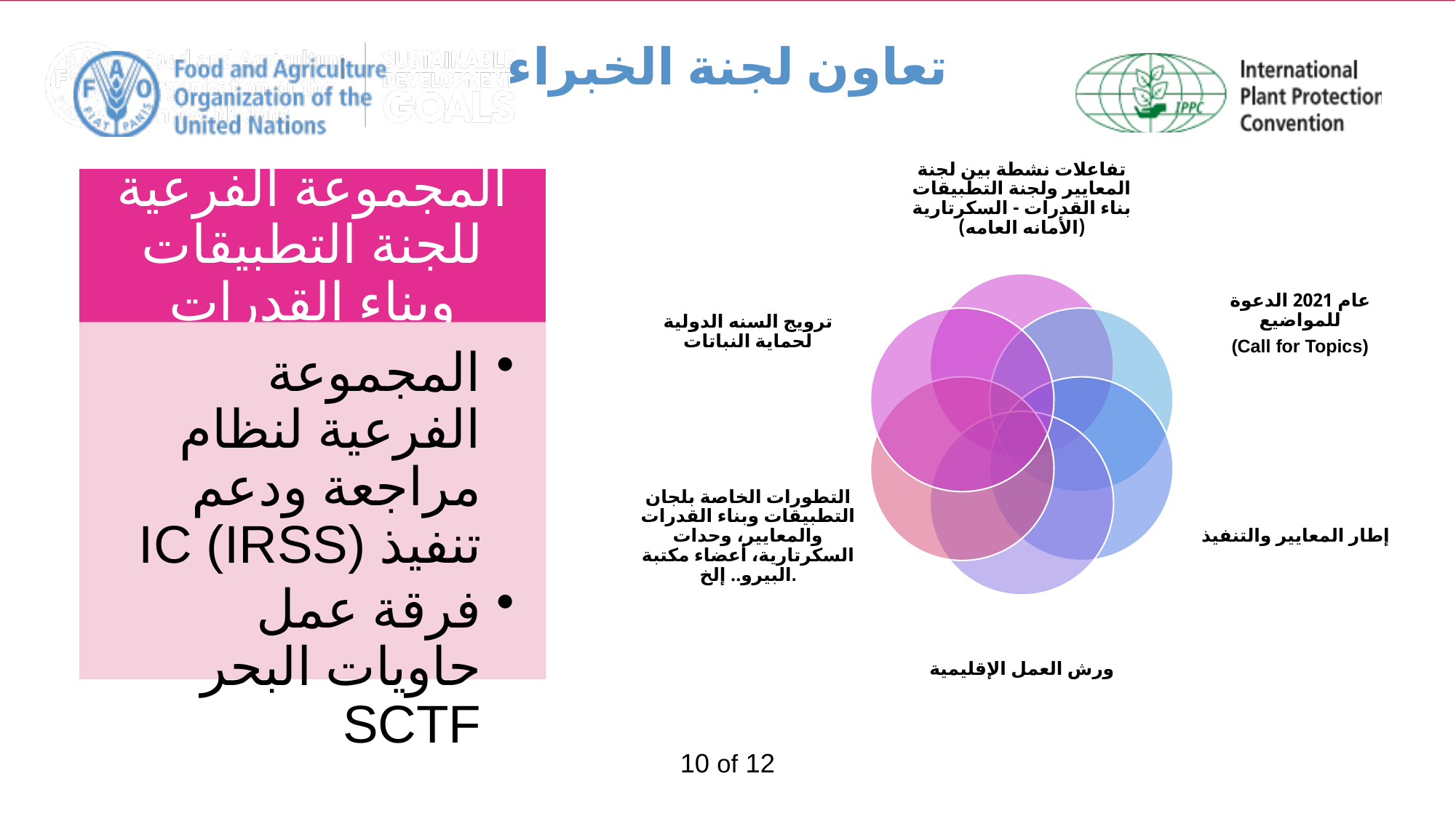

# تعاون لجنة الخبراء
المجموعة الفرعية للجنة التطبيقات وبناء القدرات
المجموعة الفرعية لنظام مراجعة ودعم تنفيذ IC (IRSS)
فرقة عمل حاويات البحر SCTF
تفاعلات نشطة بين لجنة المعايير ولجنة التطبيقات بناء القدرات - السكرتارية (الأمانه العامه)
عام 2021 الدعوة للمواضيع
(Call for Topics)
إطار المعايير والتنفيذ
ورش العمل الإقليمية
التطورات الخاصة بلجان التطبيقات وبناء القدرات والمعايير، وحدات السكرتارية، أعضاء مكتبة البيرو.. إلخ.
ترويج السنه الدولية لحماية النباتات
10 of 12